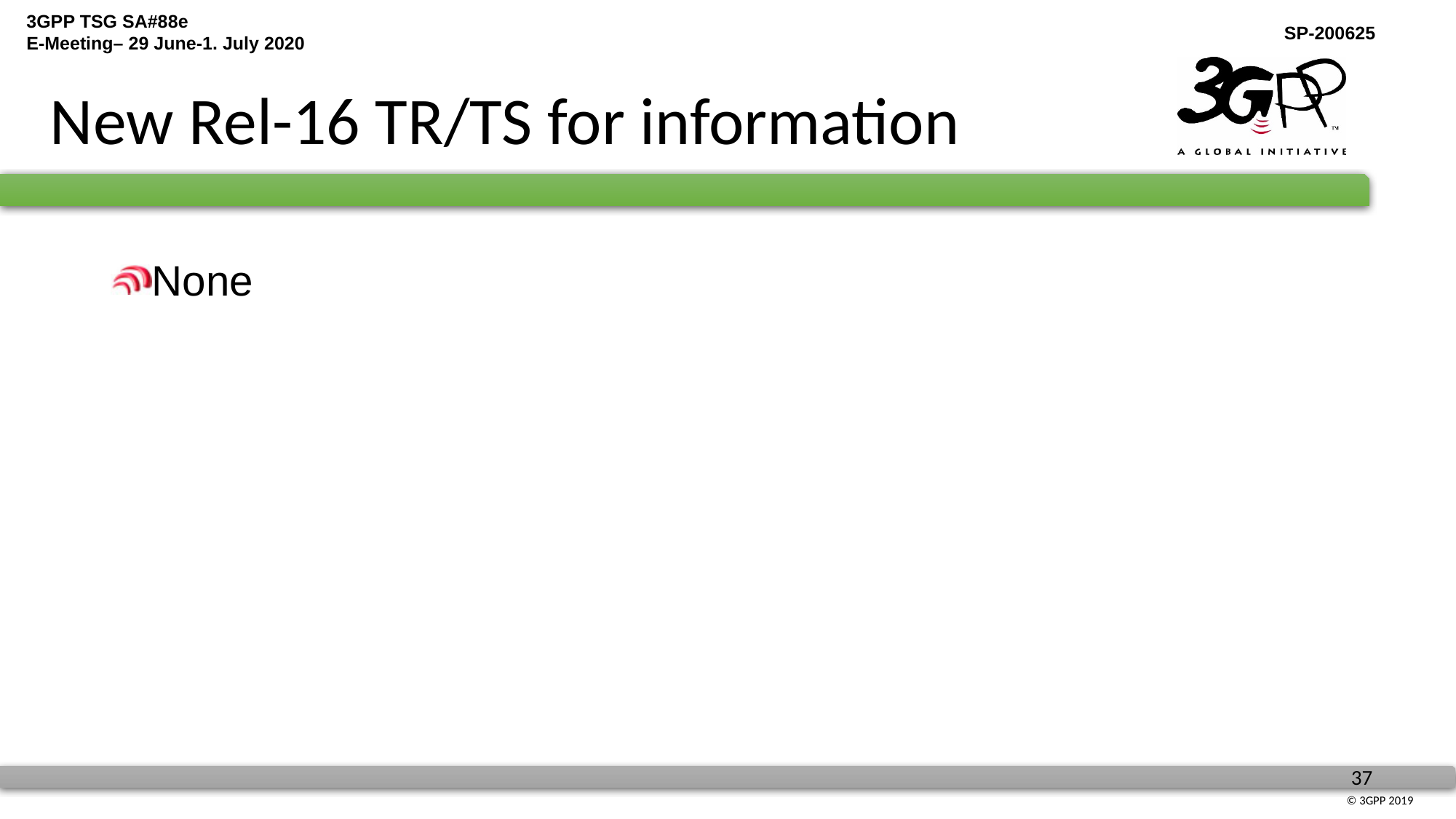

# New Rel-16 TR/TS for information
None